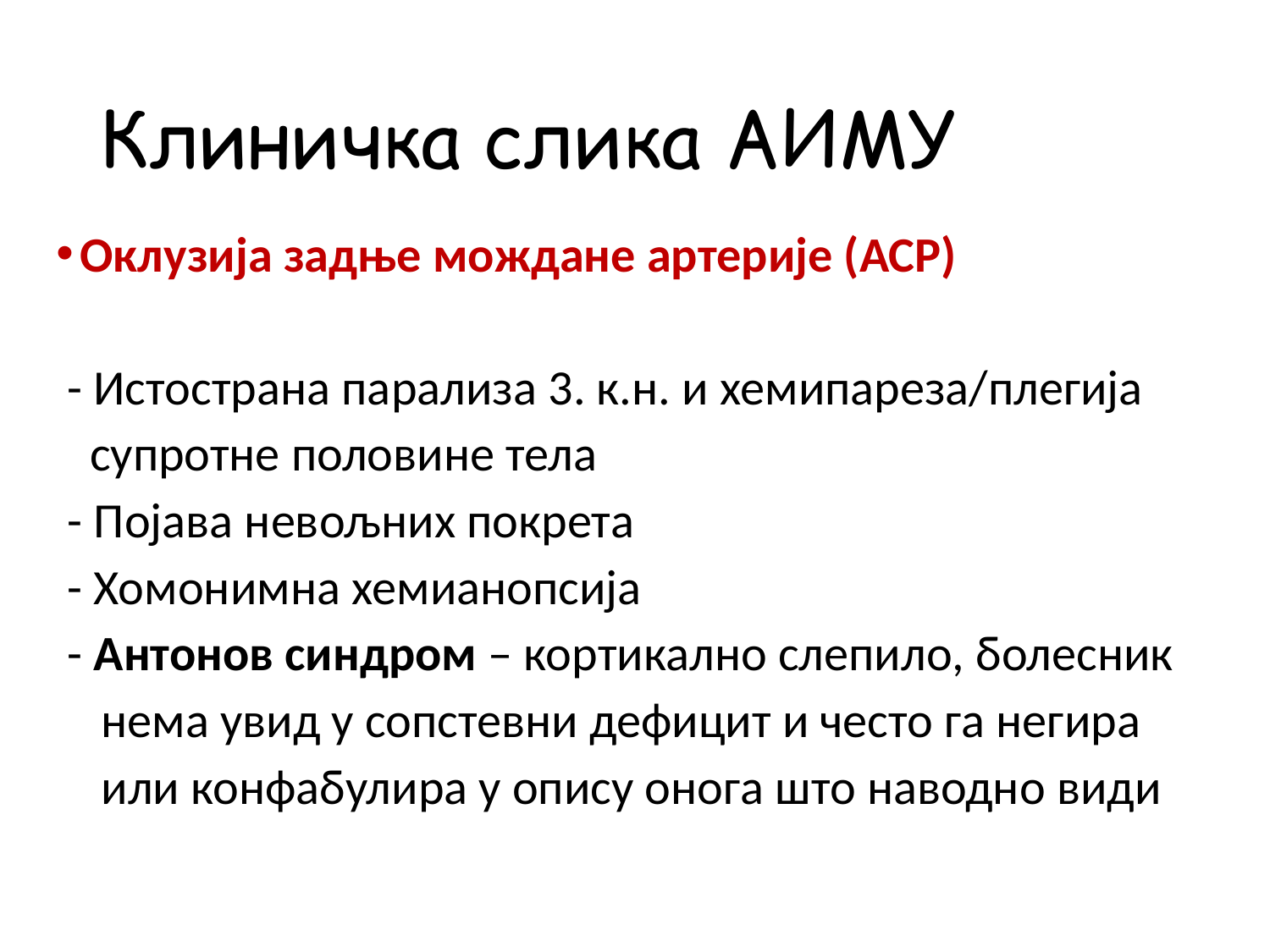

# Клиничка слика АИМУ
Оклузија задње мождане артерије (ACP)

 - Истострана парализа 3. к.н. и хемипареза/плегија
   супротне половине тела
 - Појава невољних покрета
 - Хомонимна хемианопсија
 - Антонов синдром – кортикално слепило, болесник
    нема увид у сопстевни дефицит и често га негира
    или конфабулира у опису онога што наводно види